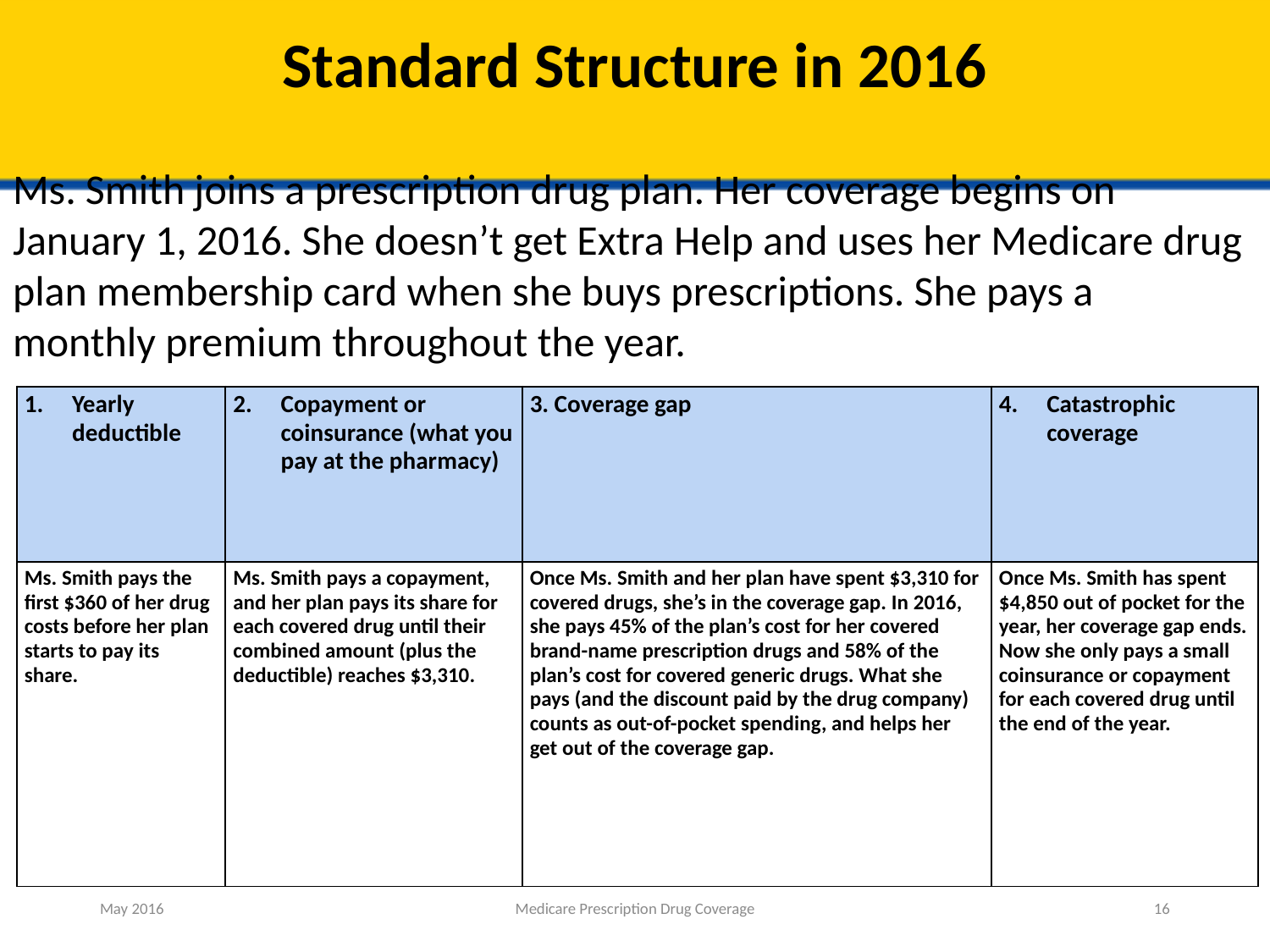

# Standard Structure in 2016
Ms. Smith joins a prescription drug plan. Her coverage begins on January 1, 2016. She doesn’t get Extra Help and uses her Medicare drug plan membership card when she buys prescriptions. She pays a monthly premium throughout the year.
| Yearly deductible | Copayment or coinsurance (what you pay at the pharmacy) | 3. Coverage gap | Catastrophic coverage |
| --- | --- | --- | --- |
| Ms. Smith pays the first $360 of her drug costs before her plan starts to pay its share. | Ms. Smith pays a copayment, and her plan pays its share for each covered drug until their combined amount (plus the deductible) reaches $3,310. | Once Ms. Smith and her plan have spent $3,310 for covered drugs, she’s in the coverage gap. In 2016, she pays 45% of the plan’s cost for her covered brand-name prescription drugs and 58% of the plan’s cost for covered generic drugs. What she pays (and the discount paid by the drug company) counts as out-of-pocket spending, and helps her get out of the coverage gap. | Once Ms. Smith has spent $4,850 out of pocket for the year, her coverage gap ends. Now she only pays a small coinsurance or copayment for each covered drug until the end of the year. |
May 2016
Medicare Prescription Drug Coverage
16